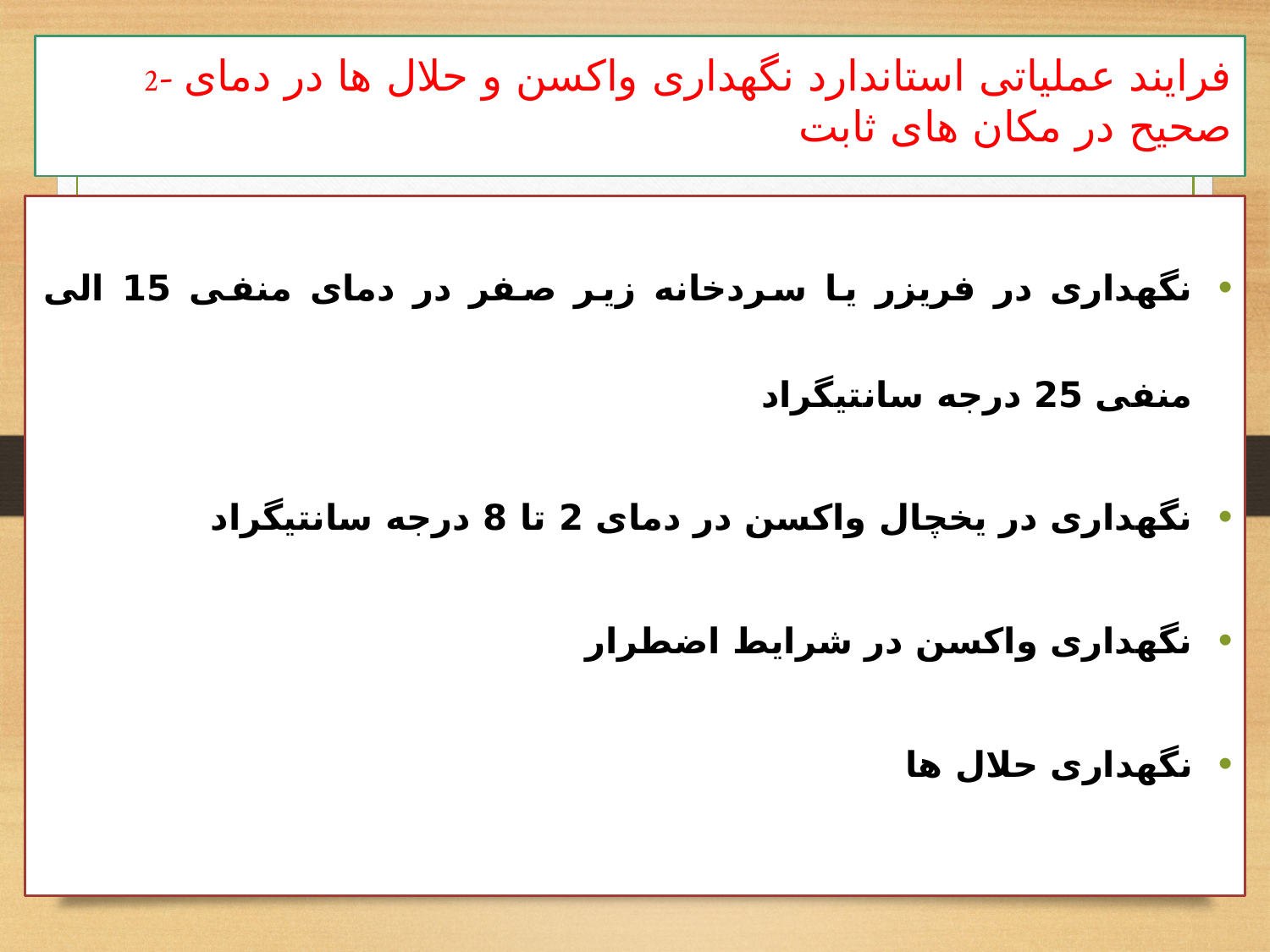

# 2- فرایند عملیاتی استاندارد نگهداری واکسن و حلال ها در دمای صحیح در مکان های ثابت
نگهداری در فریزر یا سردخانه زیر صفر در دمای منفی 15 الی منفی 25 درجه سانتیگراد
نگهداری در یخچال واکسن در دمای 2 تا 8 درجه سانتیگراد
نگهداری واکسن در شرایط اضطرار
نگهداری حلال ها